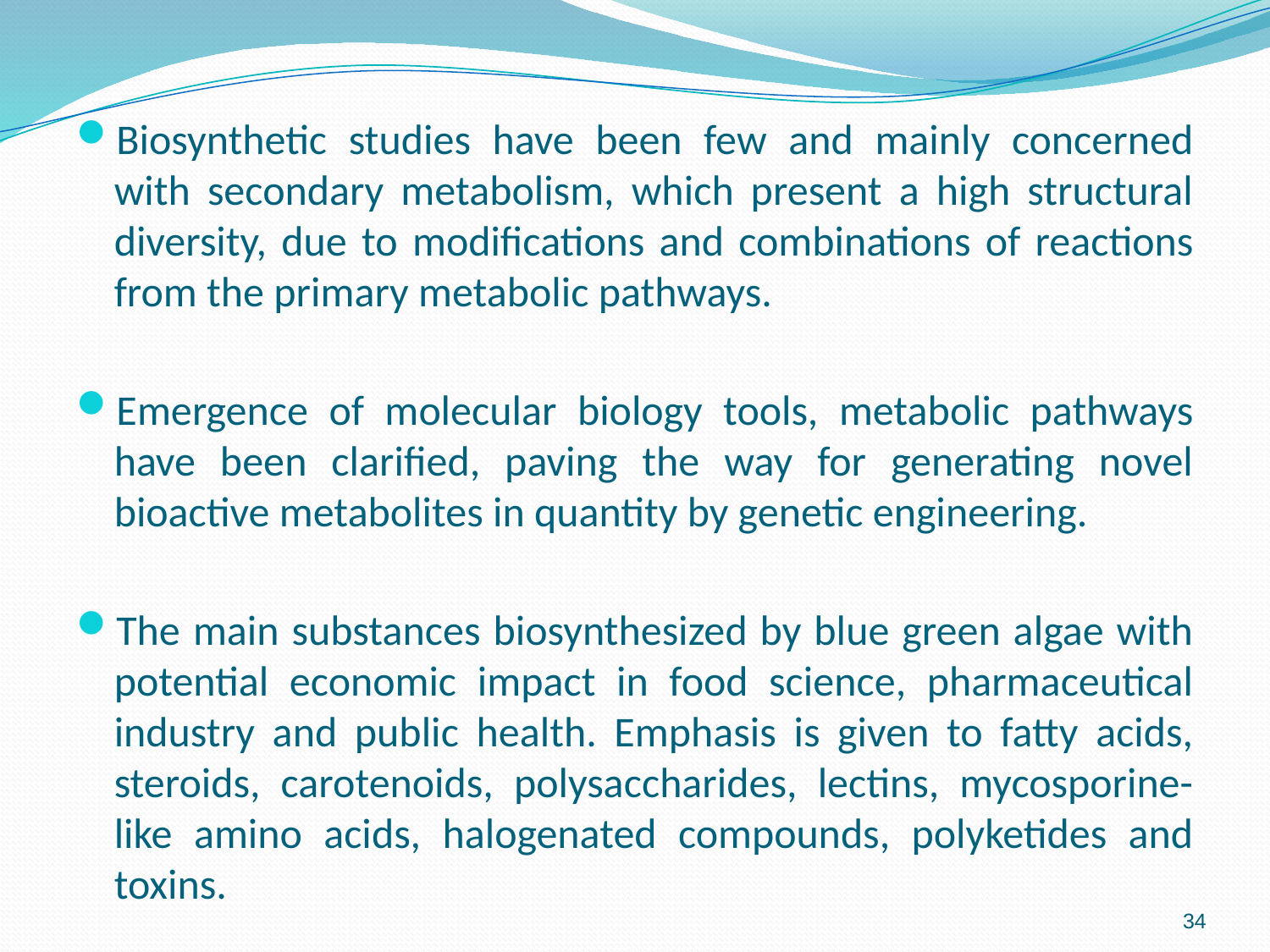

Biosynthetic studies have been few and mainly concerned with secondary metabolism, which present a high structural diversity, due to modifications and combinations of reactions from the primary metabolic pathways.

Emergence of molecular biology tools, metabolic pathways have been clarified, paving the way for generating novel bioactive metabolites in quantity by genetic engineering.

The main substances biosynthesized by blue green algae with potential economic impact in food science, pharmaceutical industry and public health. Emphasis is given to fatty acids, steroids, carotenoids, polysaccharides, lectins, mycosporine-like amino acids, halogenated compounds, polyketides and toxins.

34